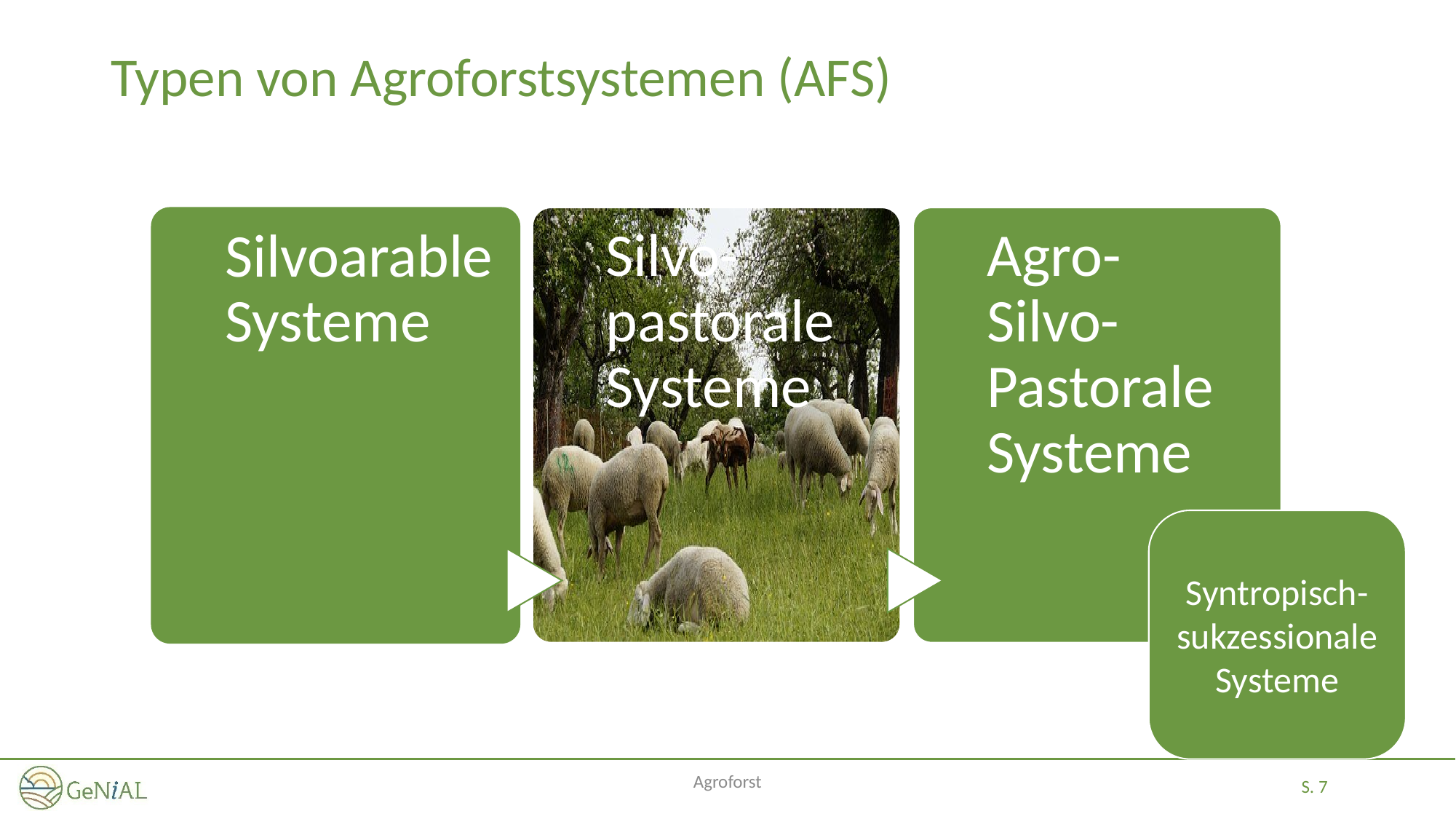

# Typen von Agroforstsystemen (AFS)

Silvo-pastorale Systeme

Agro-
Silvo-
Pastorale
Systeme

Silvoarable
Systeme

Syntropisch-sukzessionale Systeme
Agroforst